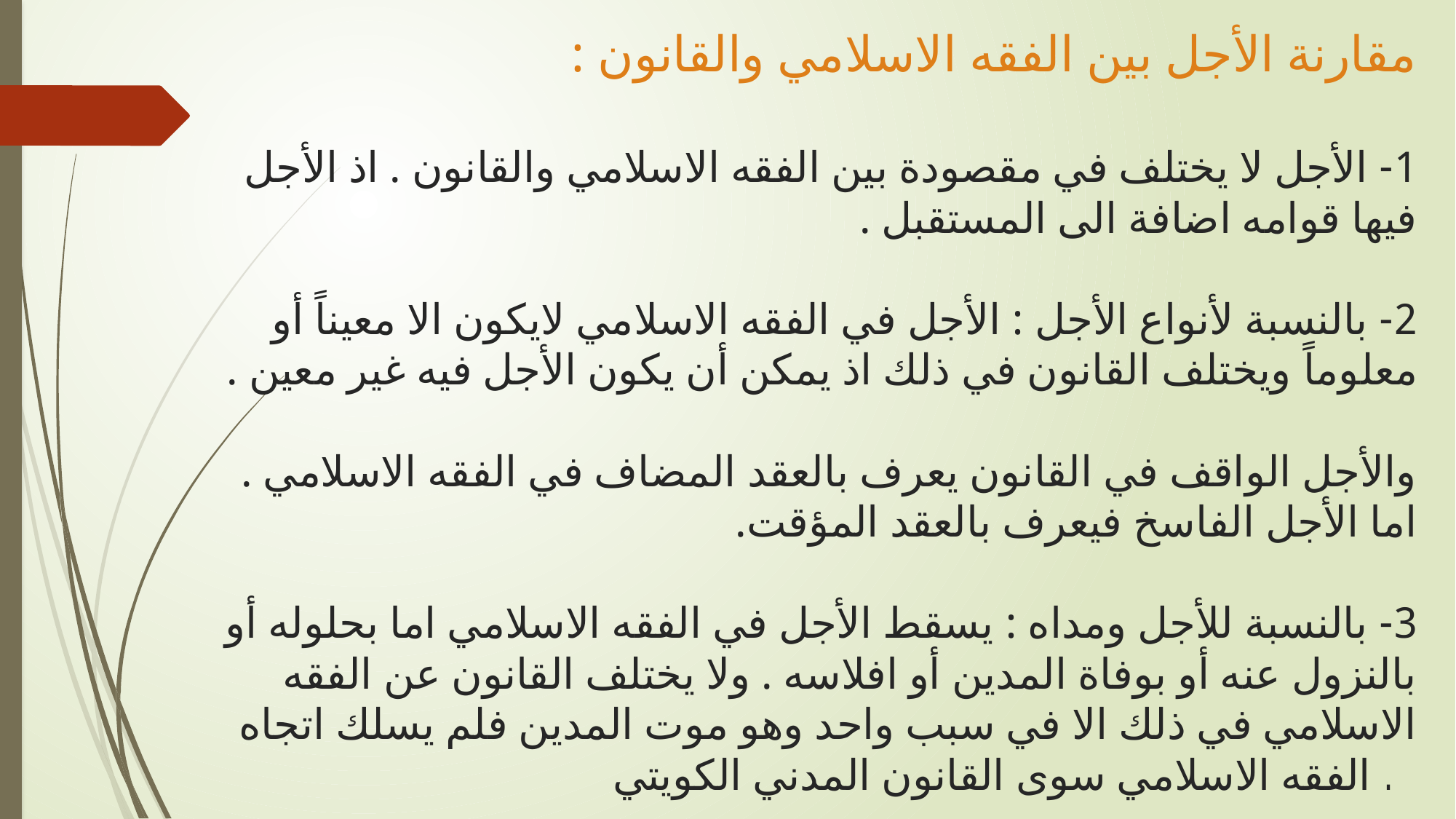

# مقارنة الأجل بين الفقه الاسلامي والقانون : 1- الأجل لا يختلف في مقصودة بين الفقه الاسلامي والقانون . اذ الأجل فيها قوامه اضافة الى المستقبل . 2- بالنسبة لأنواع الأجل : الأجل في الفقه الاسلامي لايكون الا معيناً أو معلوماً ويختلف القانون في ذلك اذ يمكن أن يكون الأجل فيه غير معين . والأجل الواقف في القانون يعرف بالعقد المضاف في الفقه الاسلامي . اما الأجل الفاسخ فيعرف بالعقد المؤقت. 3- بالنسبة للأجل ومداه : يسقط الأجل في الفقه الاسلامي اما بحلوله أو بالنزول عنه أو بوفاة المدين أو افلاسه . ولا يختلف القانون عن الفقه الاسلامي في ذلك الا في سبب واحد وهو موت المدين فلم يسلك اتجاه الفقه الاسلامي سوى القانون المدني الكويتي .